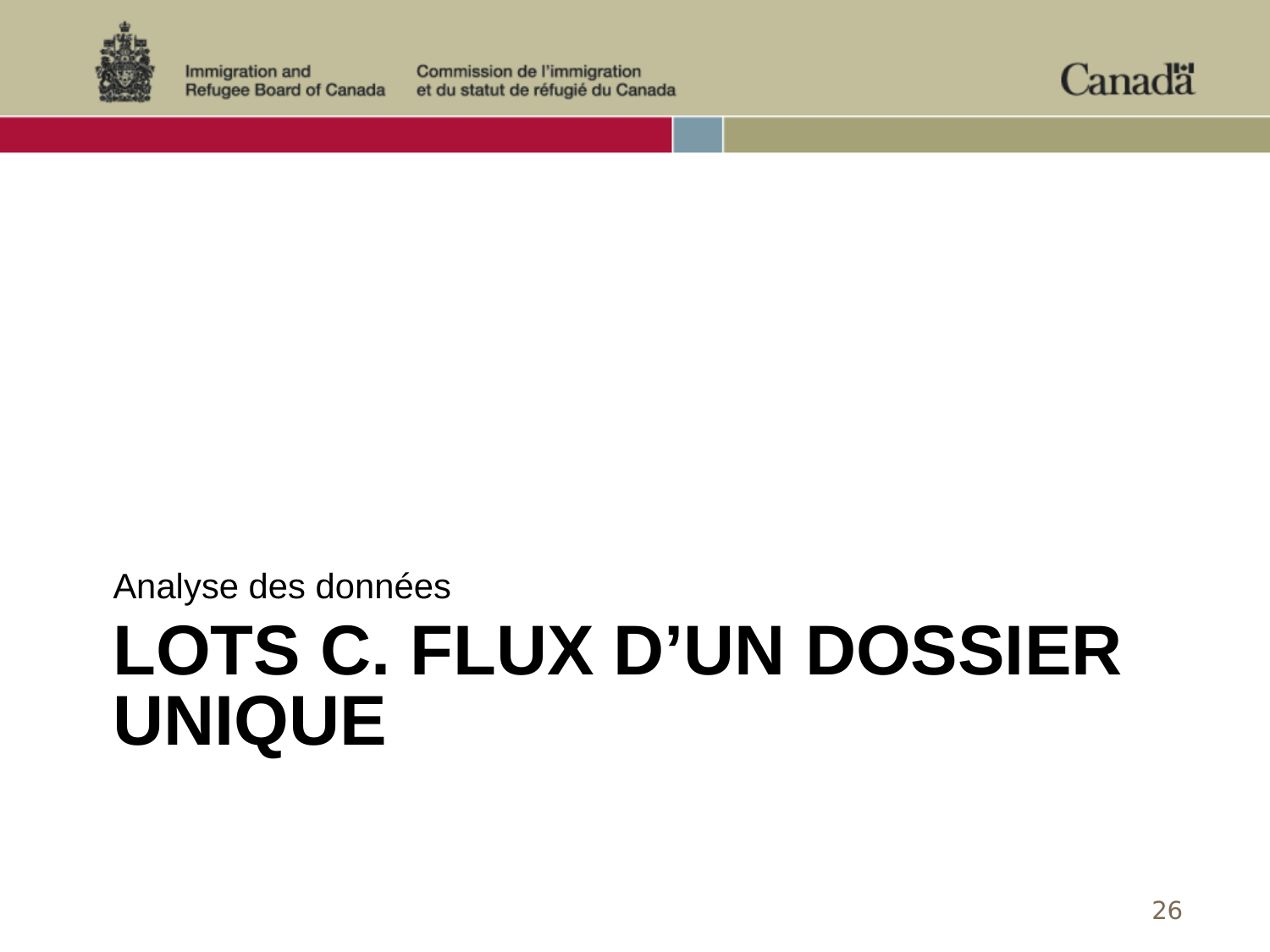

Analyse des données
# LOTS C. FLUX D’UN DOSSIER UNIQUE
26